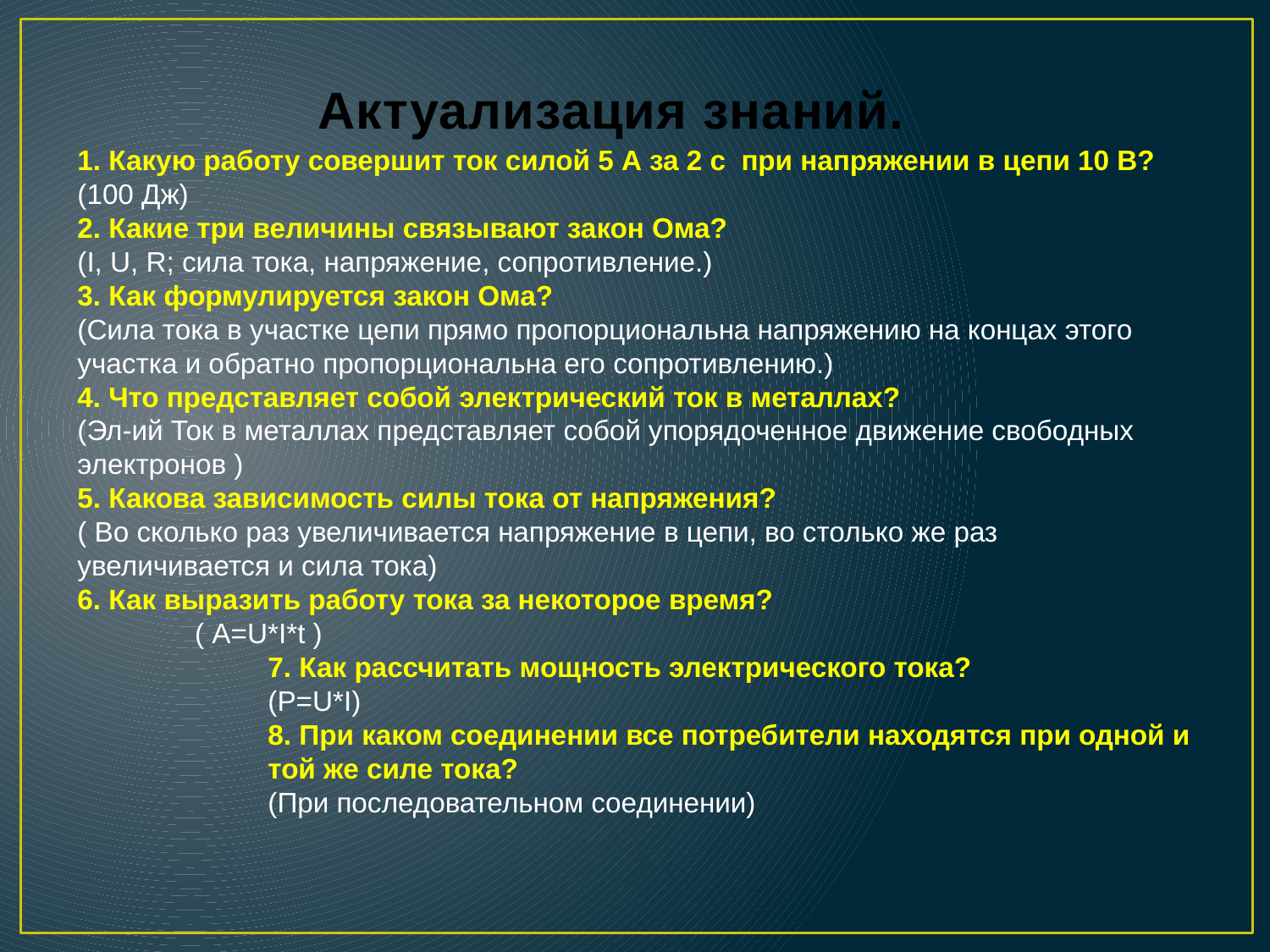

# Актуализация знаний.
1. Какую работу совершит ток силой 5 А за 2 с  при напряжении в цепи 10 В?
(100 Дж)
2. Какие три величины связывают закон Ома?
(I, U, R; сила тока, напряжение, сопротивление.)
3. Как формулируется закон Ома?
(Сила тока в участке цепи прямо пропорциональна напряжению на концах этого участка и обратно пропорциональна его сопротивлению.)
4. Что представляет собой электрический ток в металлах?
(Эл-ий Ток в металлах представляет собой упорядоченное движение свободных электронов )
5. Какова зависимость силы тока от напряжения?
( Во сколько раз увеличивается напряжение в цепи, во столько же раз увеличивается и сила тока)
6. Как выразить работу тока за некоторое время?
               ( А=U*I*t )
7. Как рассчитать мощность электрического тока?
(P=U*I)
8. При каком соединении все потребители находятся при одной и той же силе тока?
(При последовательном соединении)